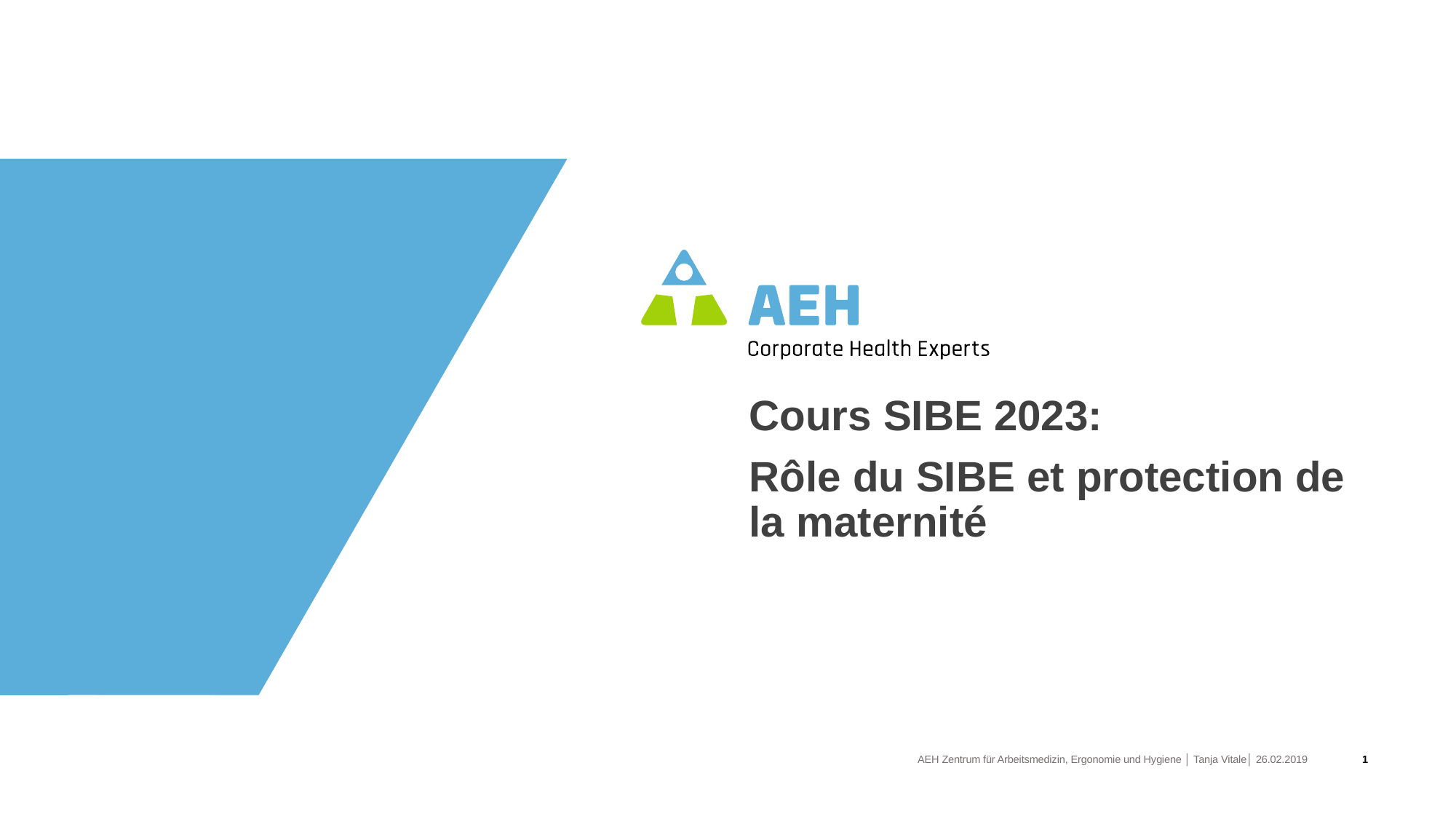

Cours SIBE 2023:
Rôle du SIBE et protection de la maternité
AEH Zentrum für Arbeitsmedizin, Ergonomie und Hygiene │ Tanja Vitale│ 26.02.2019